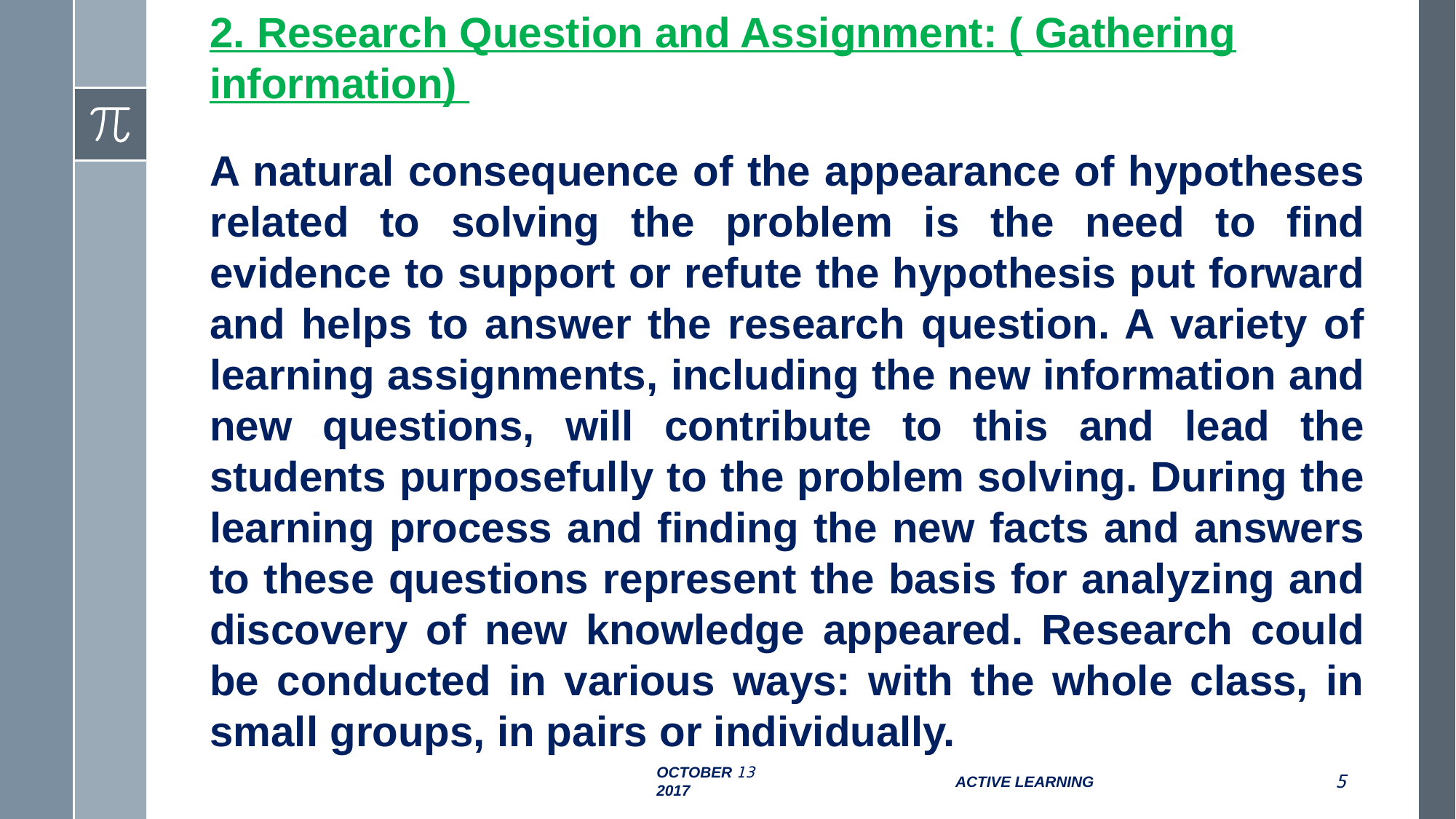

2. Research Question and Assignment: ( Gathering information)
A natural consequence of the appearance of hypotheses related to solving the problem is the need to find evidence to support or refute the hypothesis put forward and helps to answer the research question. A variety of learning assignments, including the new information and new questions, will contribute to this and lead the students purposefully to the problem solving. During the learning process and finding the new facts and answers to these questions represent the basis for analyzing and discovery of new knowledge appeared. Research could be conducted in various ways: with the whole class, in small groups, in pairs or individually.
Active Learning
5
13 October 2017